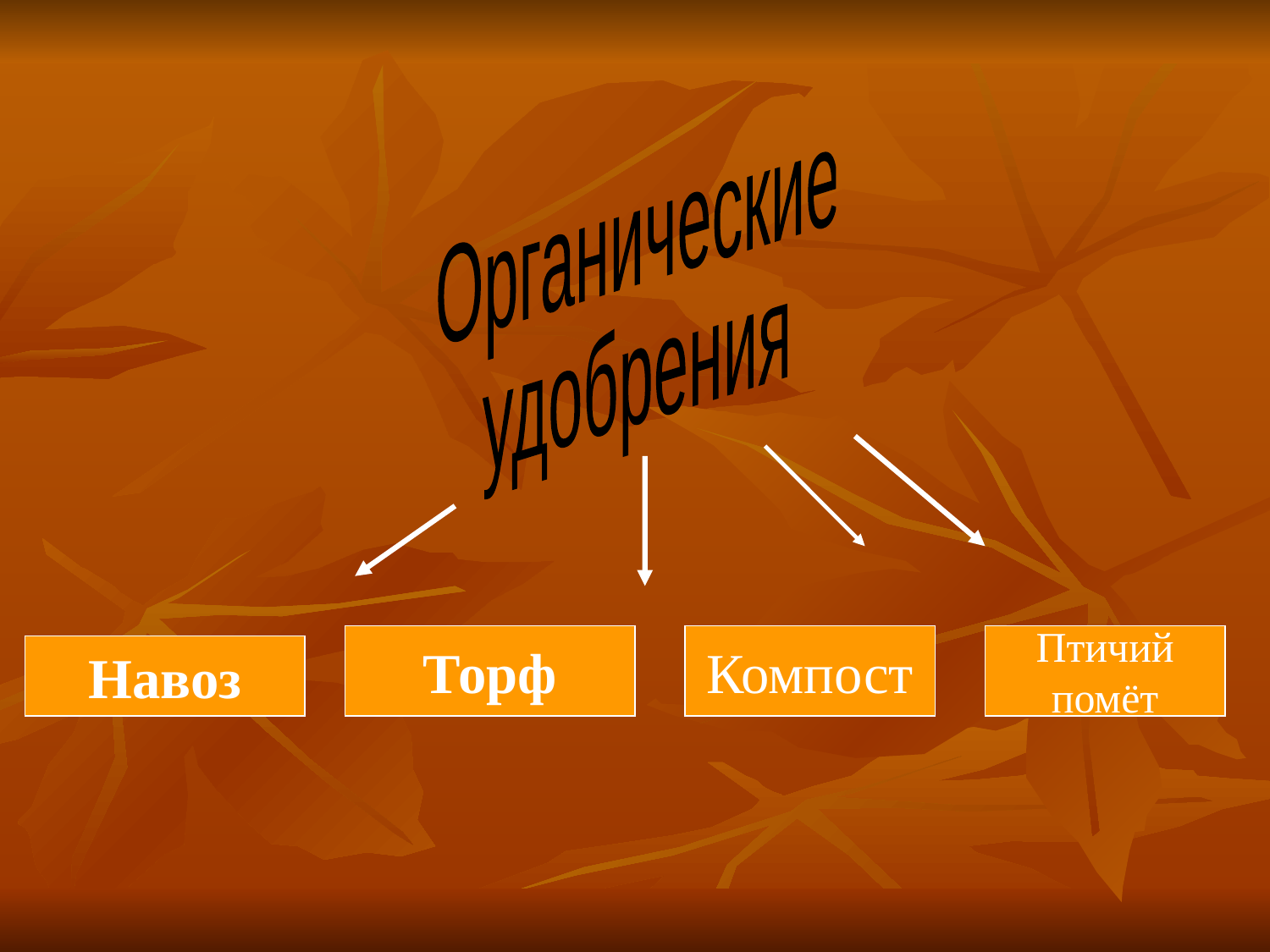

Органические
удобрения

Торф
Компост
Птичий
помёт
Навоз